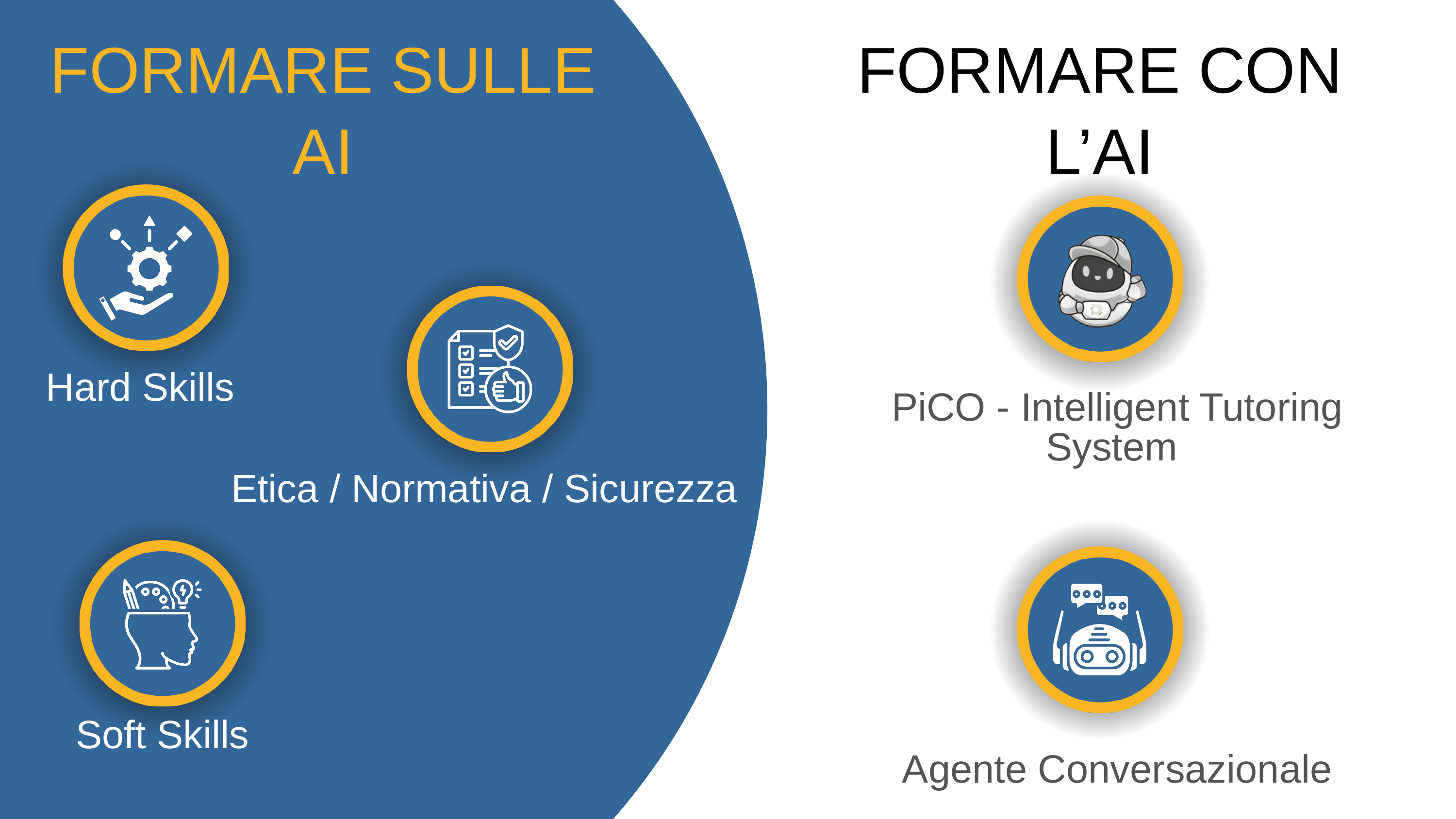

FORMARE SULLE AI
FORMARE CON L’AI

Hard Skills

Etica / Normativa / Sicurezza
PiCO - Intelligent Tutoring System

Soft Skills

Agente Conversazionale